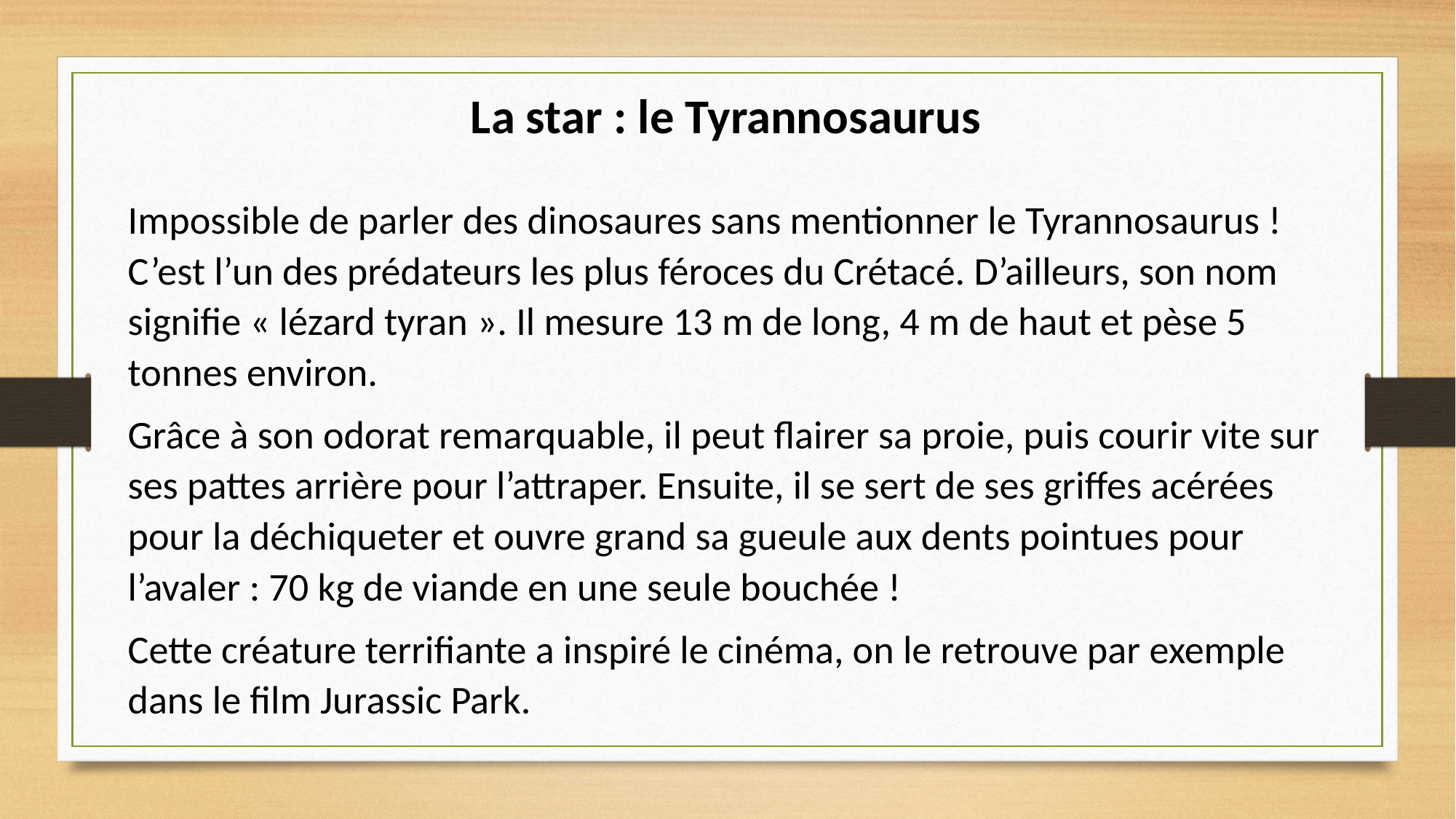

La star : le Tyrannosaurus

Impossible de parler des dinosaures sans mentionner le Tyrannosaurus ! C’est l’un des prédateurs les plus féroces du Crétacé. D’ailleurs, son nom signifie « lézard tyran ». Il mesure 13 m de long, 4 m de haut et pèse 5 tonnes environ.
Grâce à son odorat remarquable, il peut flairer sa proie, puis courir vite sur ses pattes arrière pour l’attraper. Ensuite, il se sert de ses griffes acérées pour la déchiqueter et ouvre grand sa gueule aux dents pointues pour l’avaler : 70 kg de viande en une seule bouchée !
Cette créature terrifiante a inspiré le cinéma, on le retrouve par exemple dans le film Jurassic Park.